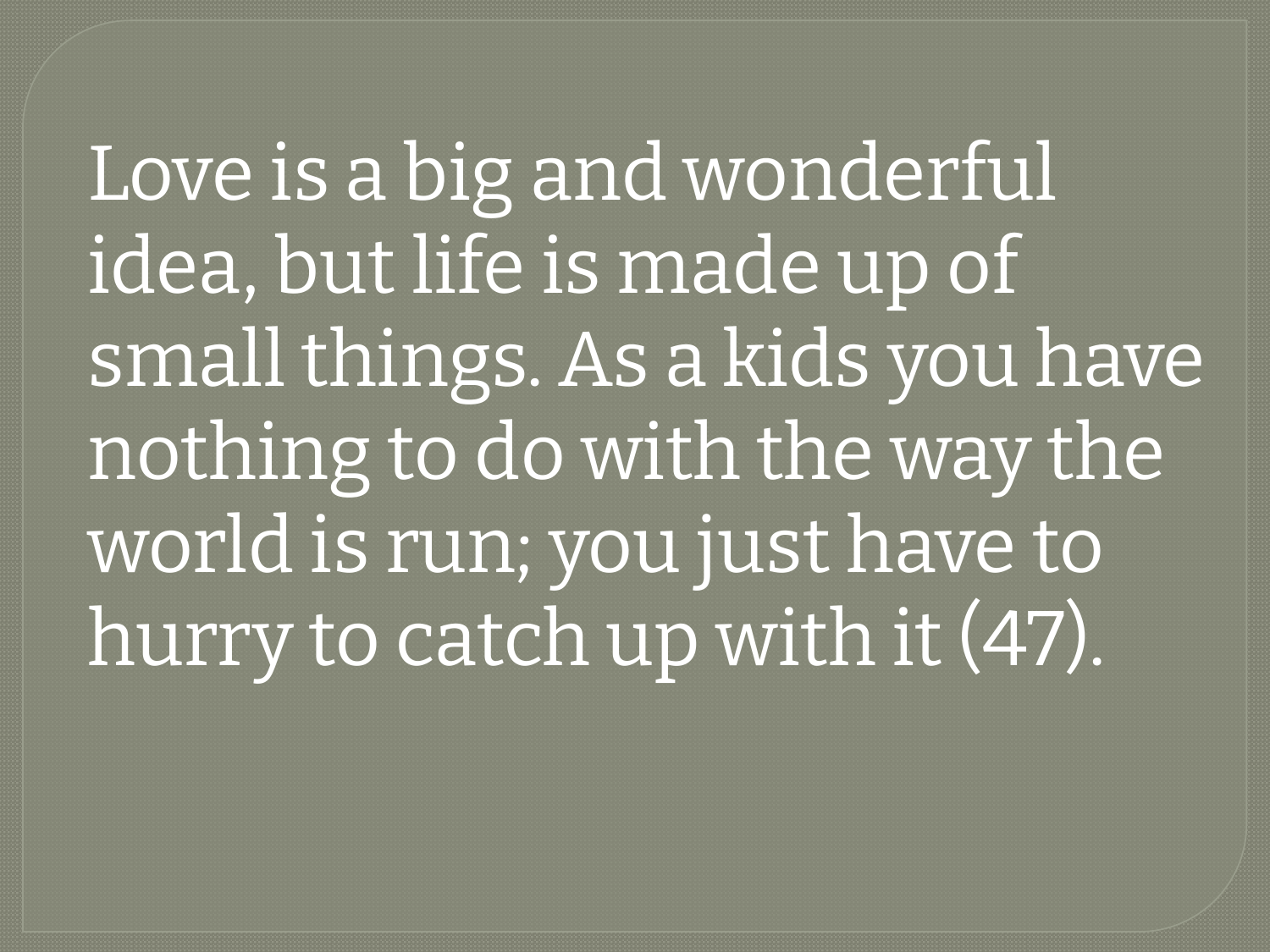

Love is a big and wonderful idea, but life is made up of small things. As a kids you have nothing to do with the way the world is run; you just have to hurry to catch up with it (47).